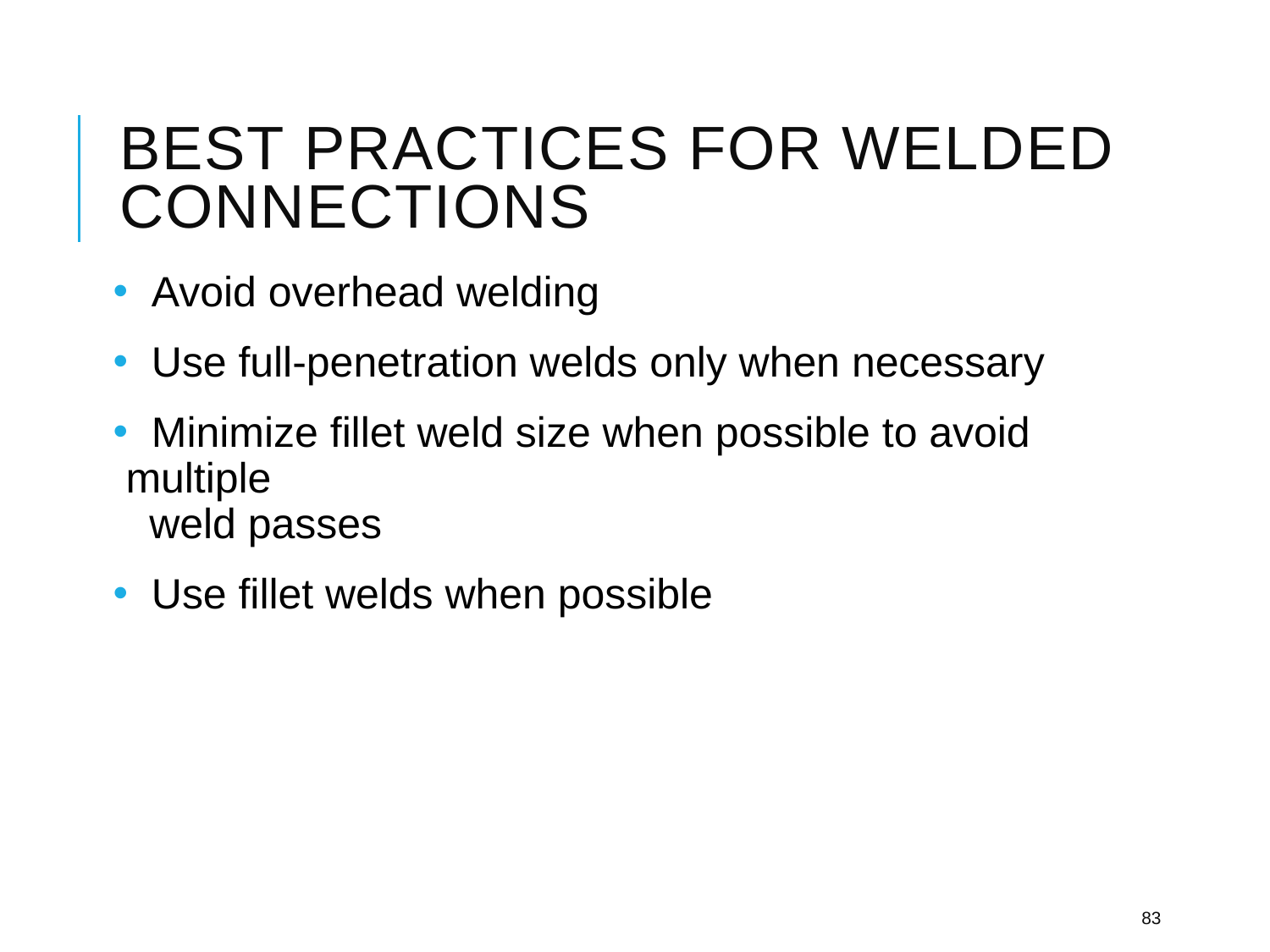

# Best practices for Welded connections
  Avoid overhead welding
  Use full-penetration welds only when necessary
  Minimize fillet weld size when possible to avoid multiple
  weld passes
  Use fillet welds when possible
83